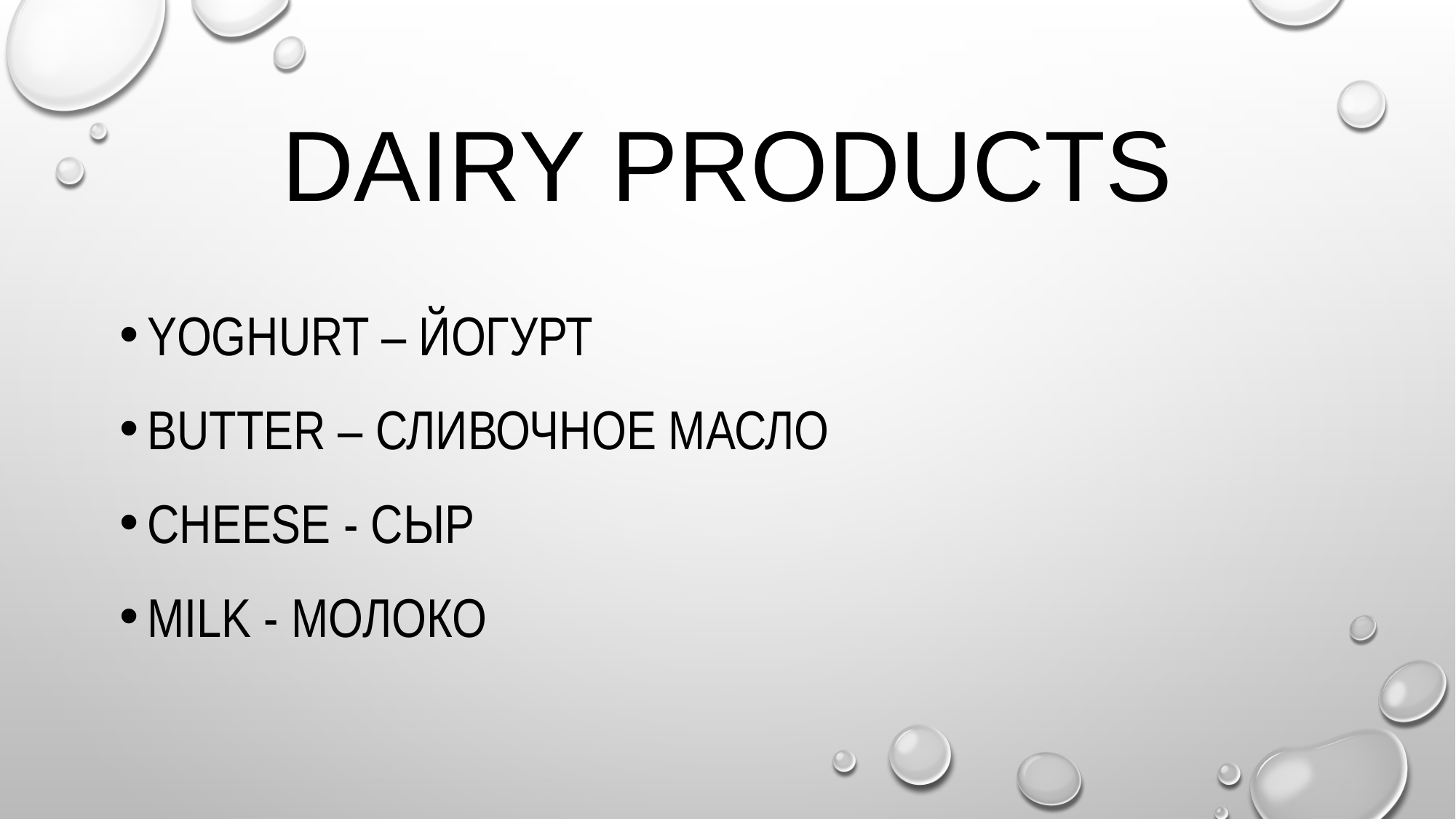

# Dairy products
Yoghurt – йогурт
Butter – сливочное масло
Cheese - сыр
Milk - молоко